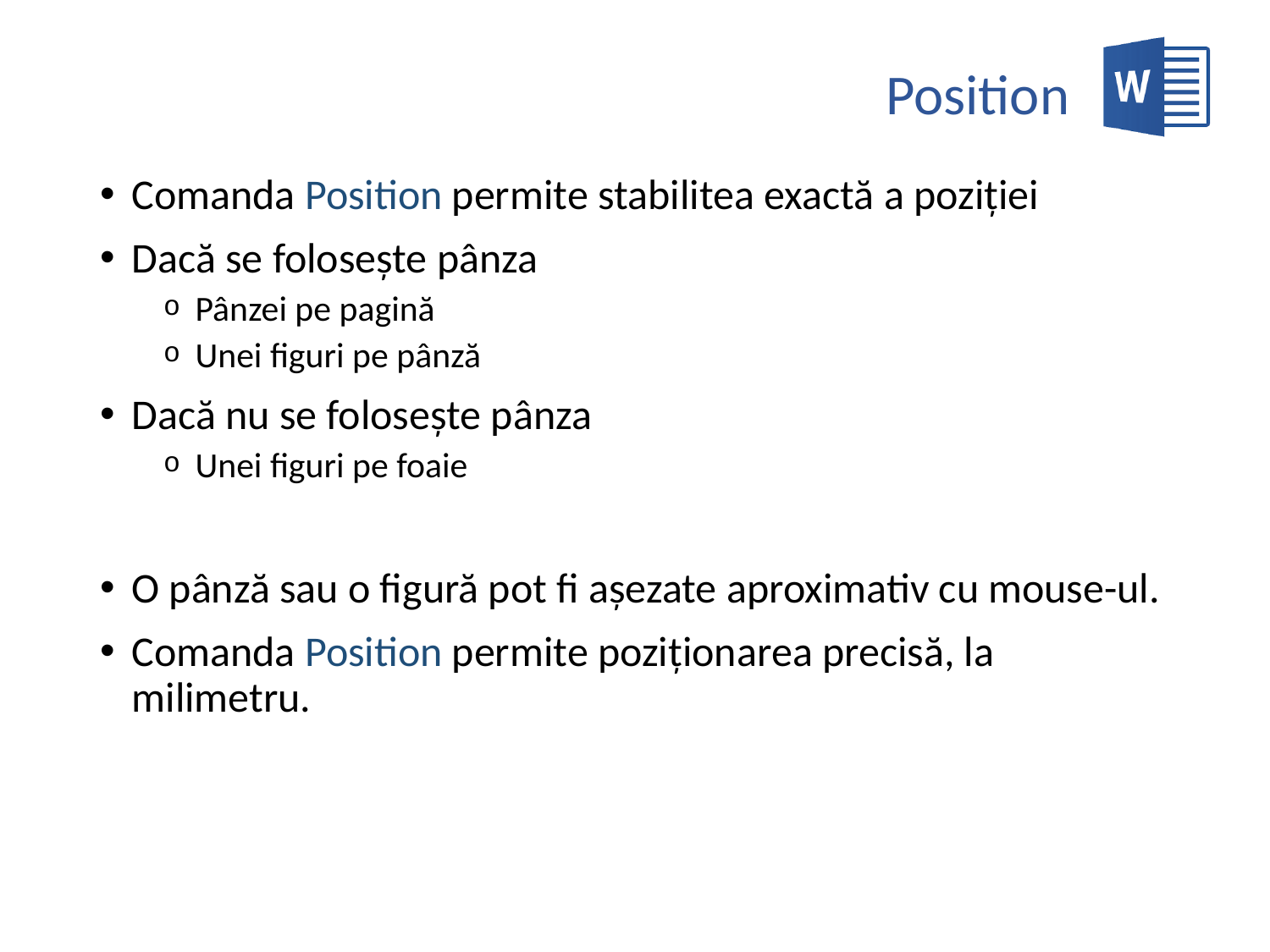

# Position
Comanda Position permite stabilitea exactă a poziţiei
Dacă se foloseşte pânza
Pânzei pe pagină
Unei figuri pe pânză
Dacă nu se foloseşte pânza
Unei figuri pe foaie

O pânză sau o figură pot fi aşezate aproximativ cu mouse-ul.
Comanda Position permite poziţionarea precisă, la milimetru.